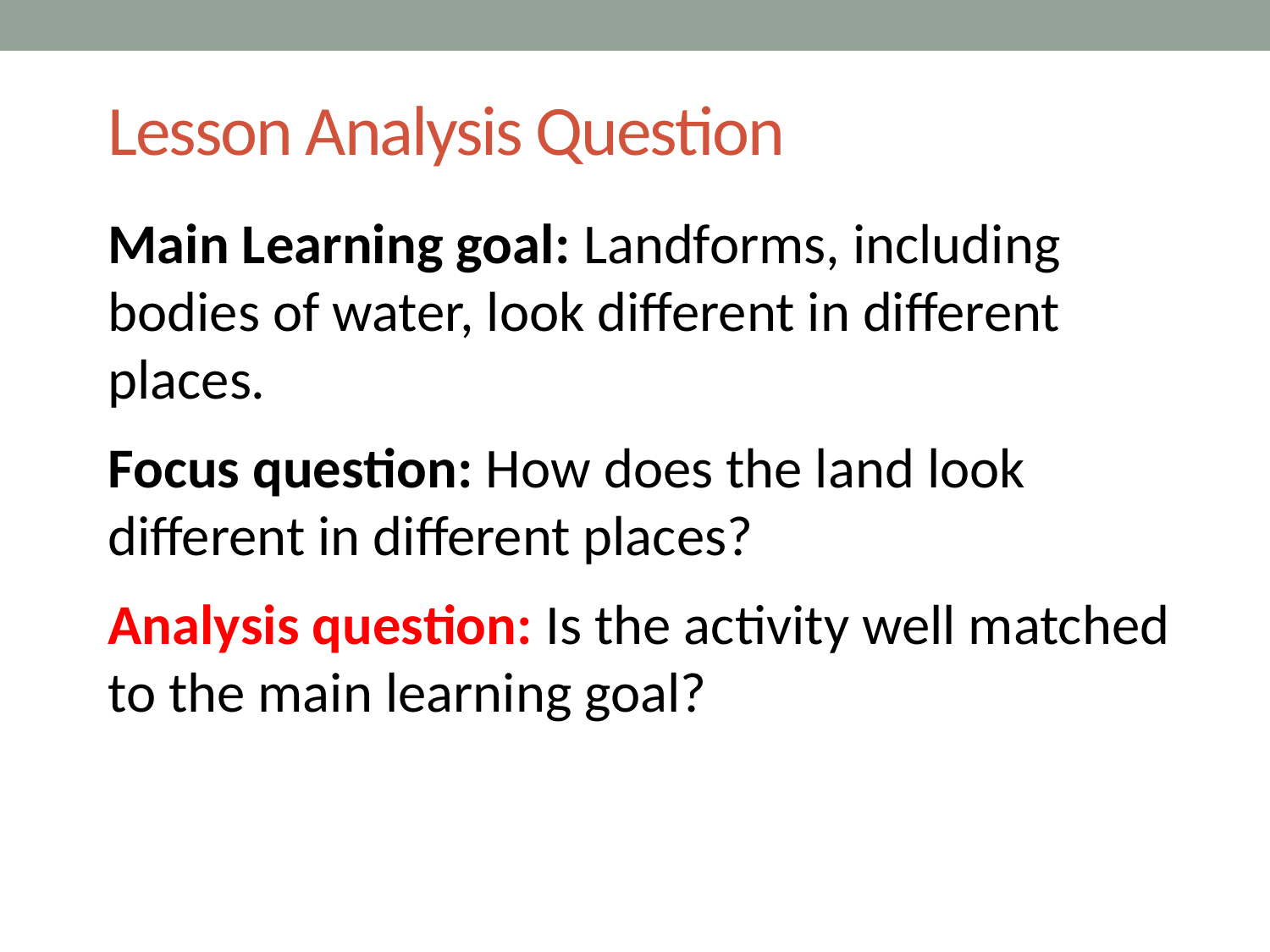

# Lesson Analysis Question
Main Learning goal: Landforms, including bodies of water, look different in different places.
Focus question: How does the land look different in different places?
Analysis question: Is the activity well matched to the main learning goal?